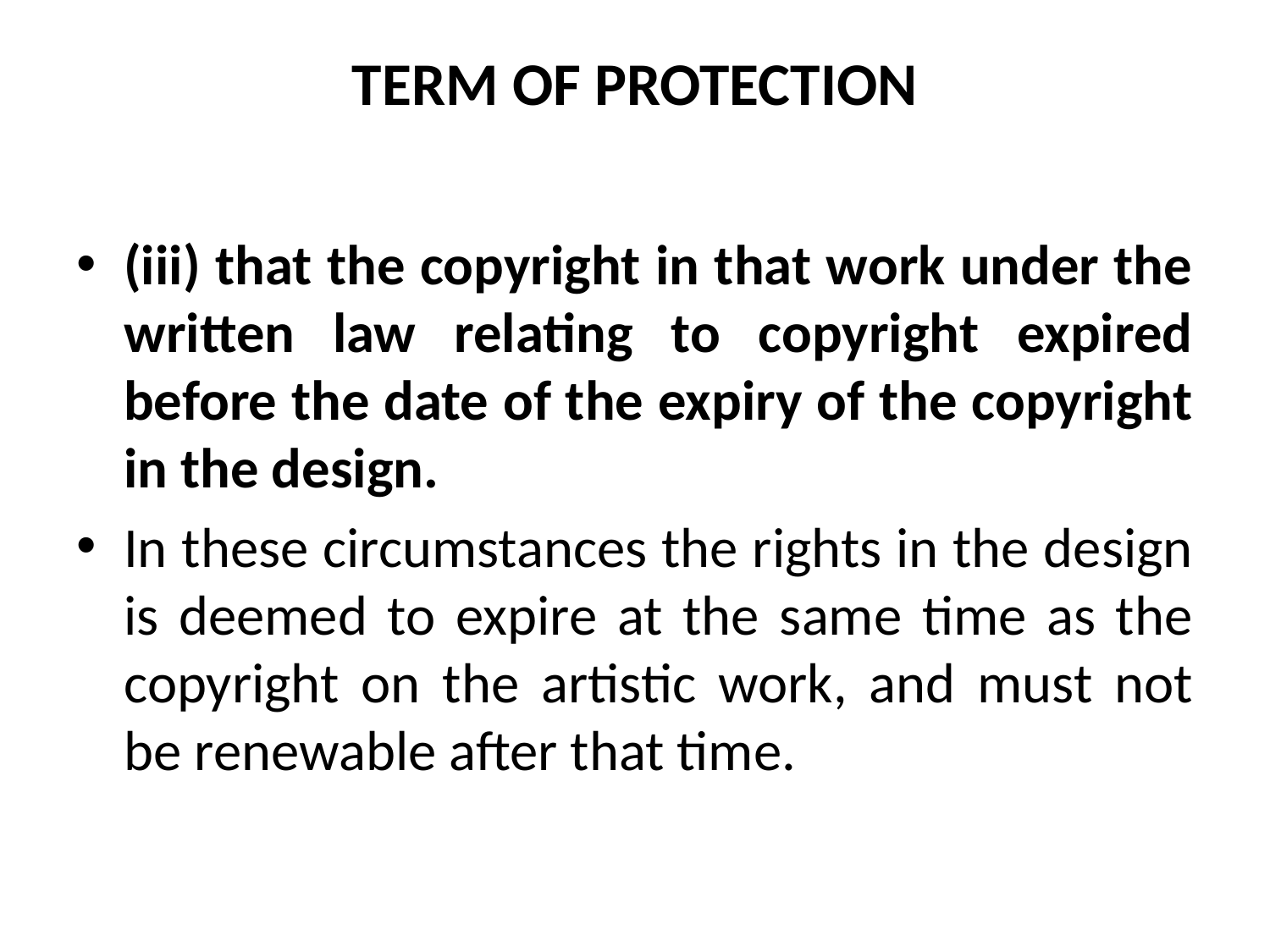

# TERM OF PROTECTION
(iii) that the copyright in that work under the written law relating to copyright expired before the date of the expiry of the copyright in the design.
In these circumstances the rights in the design is deemed to expire at the same time as the copyright on the artistic work, and must not be renewable after that time.